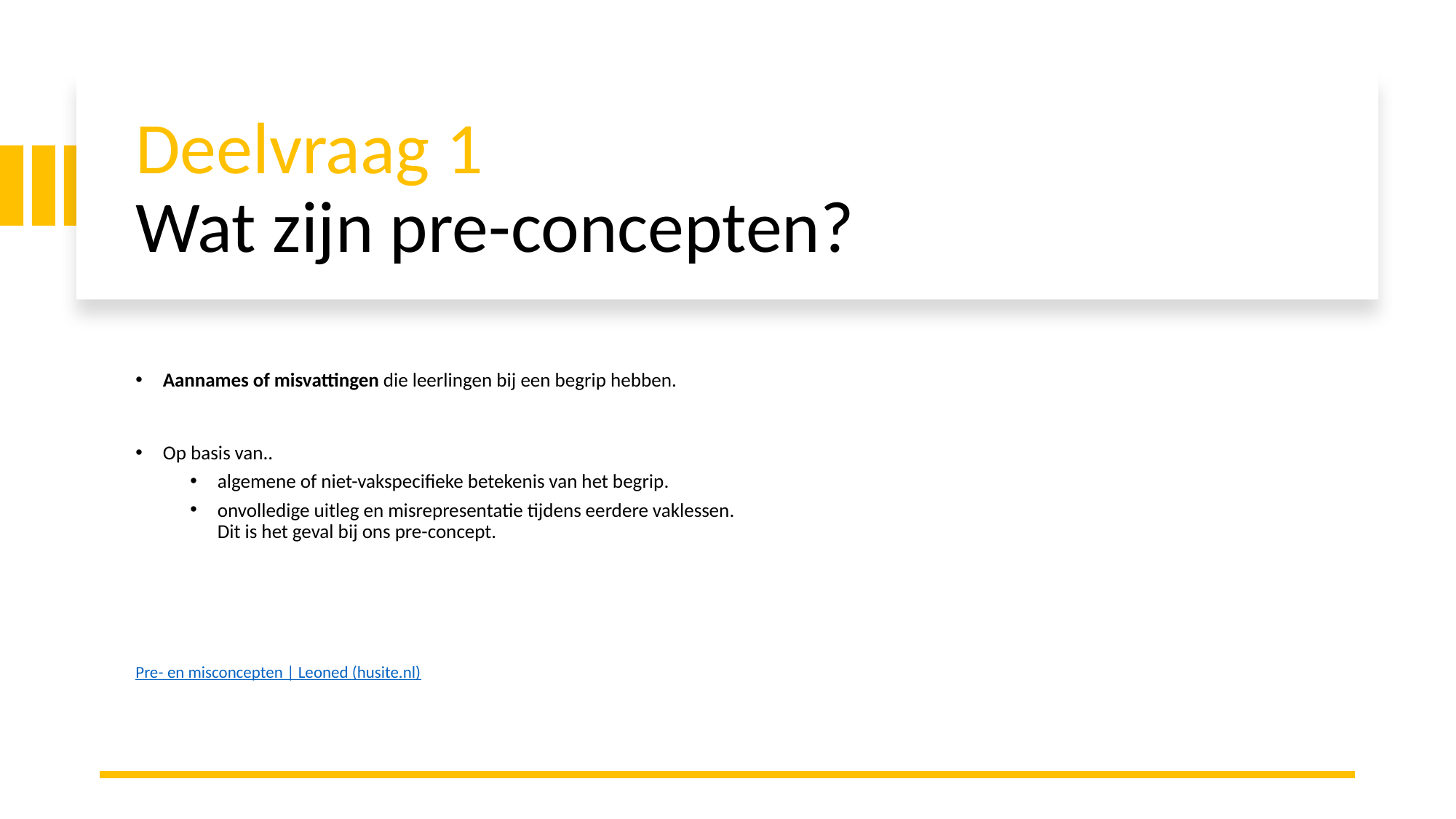

# Deelvraag 1 Wat zijn pre-concepten?

Aannames of misvattingen die leerlingen bij een begrip hebben.

Op basis van..
algemene of niet-vakspecifieke betekenis van het begrip.
onvolledige uitleg en misrepresentatie tijdens eerdere vaklessen. 
Dit is het geval bij ons pre-concept.

Pre- en misconcepten | Leoned (husite.nl)